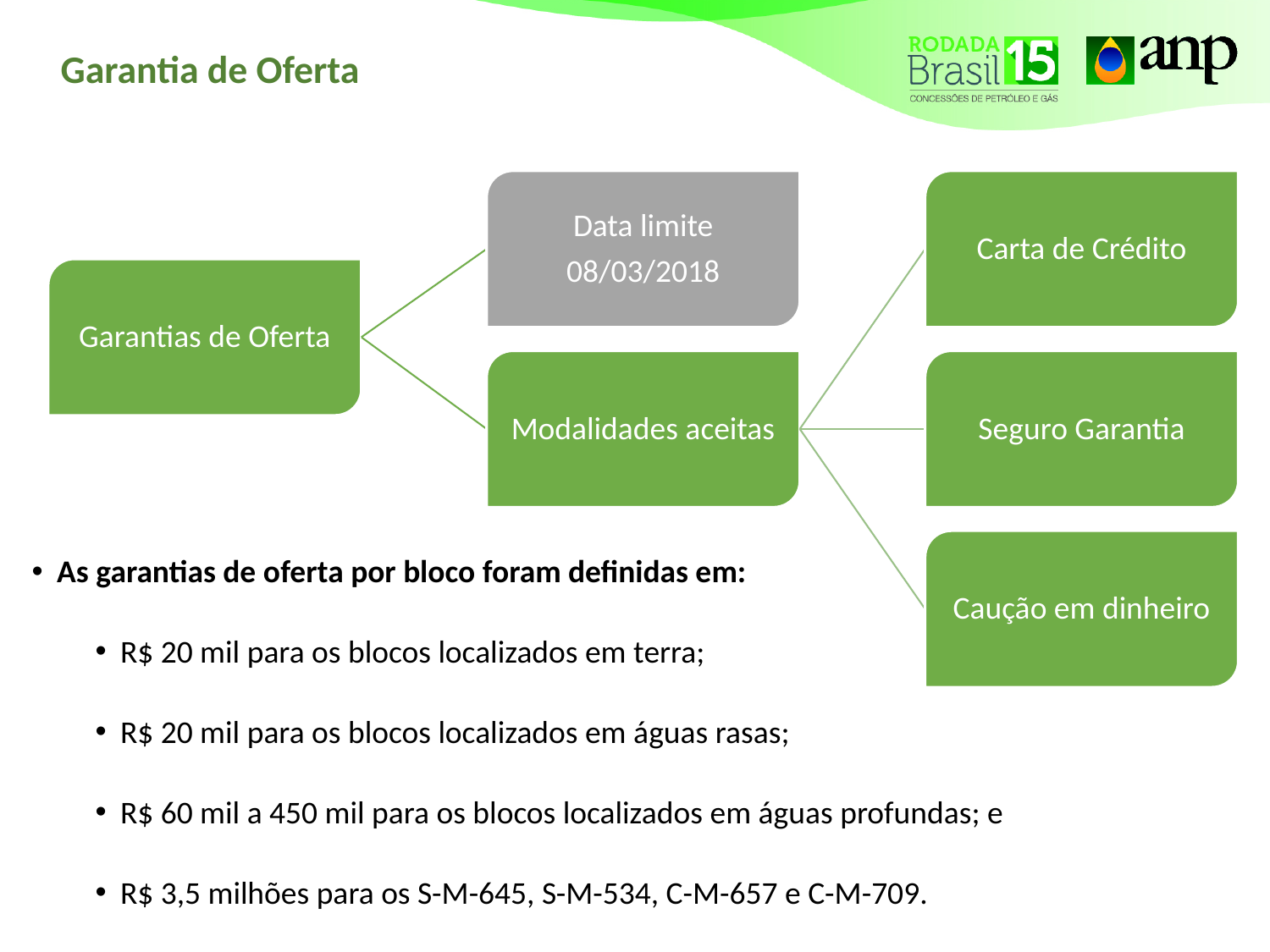

# Garantia de Oferta
Garantias de Oferta

Data limite
08/03/2018

Modalidades aceitas

Carta de Crédito

Seguro Garantia

Caução em dinheiro
As garantias de oferta por bloco foram definidas em:
R$ 20 mil para os blocos localizados em terra;
R$ 20 mil para os blocos localizados em águas rasas;
R$ 60 mil a 450 mil para os blocos localizados em águas profundas; e
R$ 3,5 milhões para os S-M-645, S-M-534, C-M-657 e C-M-709.